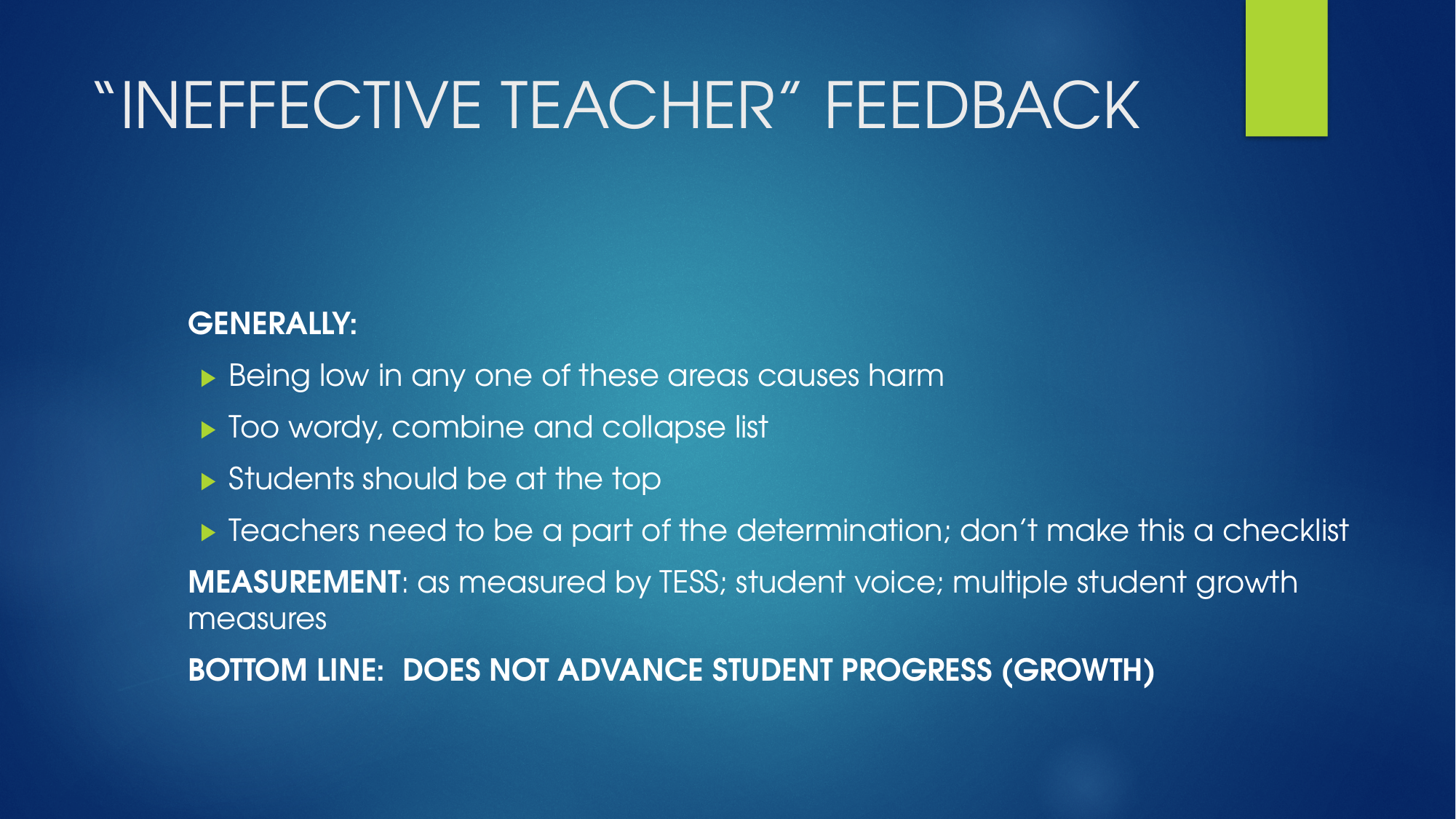

# “INEFFECTIVE TEACHER” FEEDBACK

GENERALLY:
Being low in any one of these areas causes harm
Too wordy, combine and collapse list
Students should be at the top
Teachers need to be a part of the determination; don’t make this a checklist
MEASUREMENT: as measured by TESS; student voice; multiple student growth measures
BOTTOM LINE:  DOES NOT ADVANCE STUDENT PROGRESS (GROWTH)